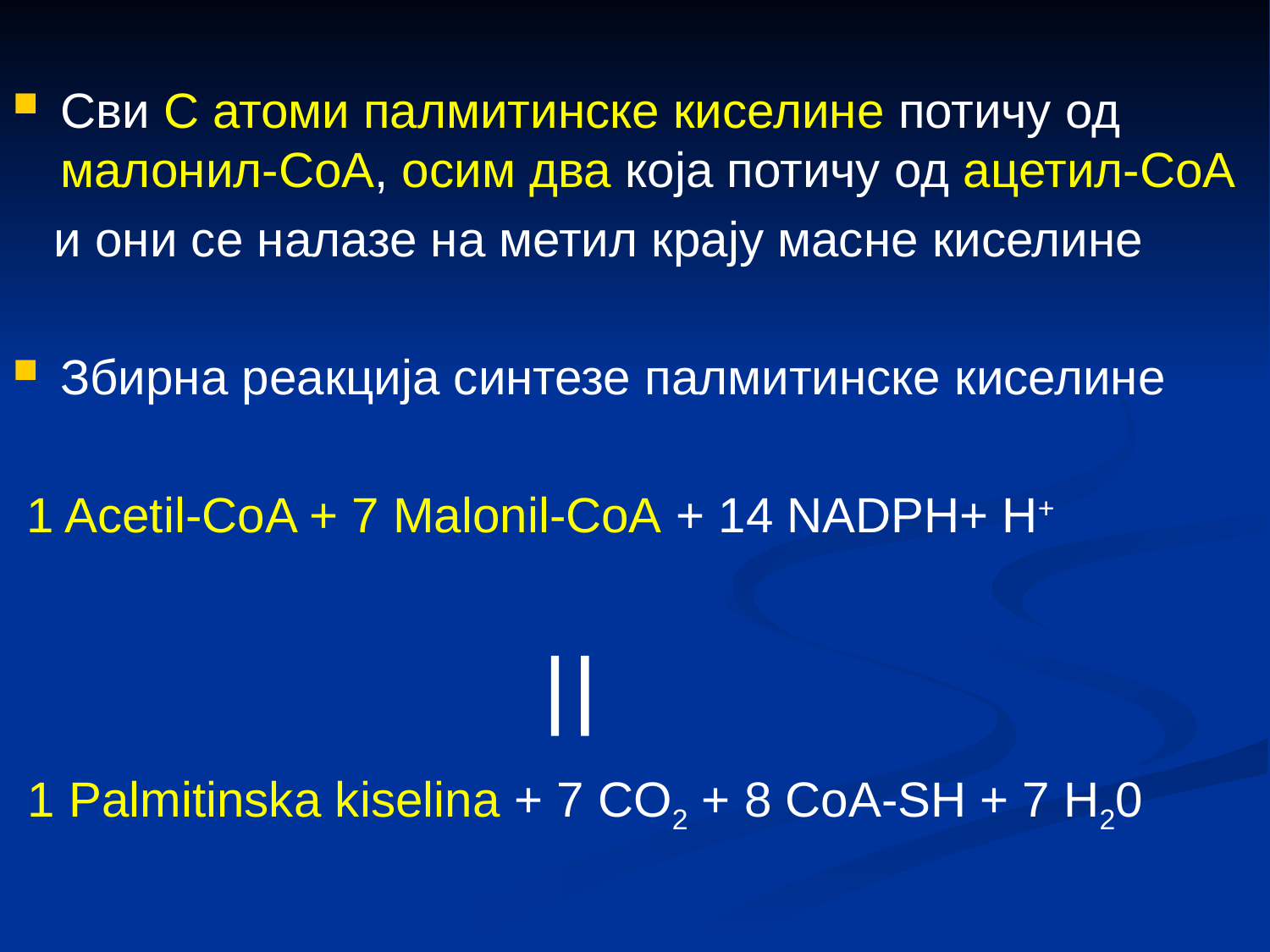

Сви C атоми палмитинске киселине потичу од малонил-CоА, осим два која потичу од ацетил-CоА
   и они се налазе на метил крају масне киселине

Збирна реакција синтезе палмитинске киселине

 1 Acetil-CoA + 7 Malonil-CoA + 14 NADPH+ H+

1 Palmitinska kiselina + 7 CO2 + 8 CoA-SH + 7 H20